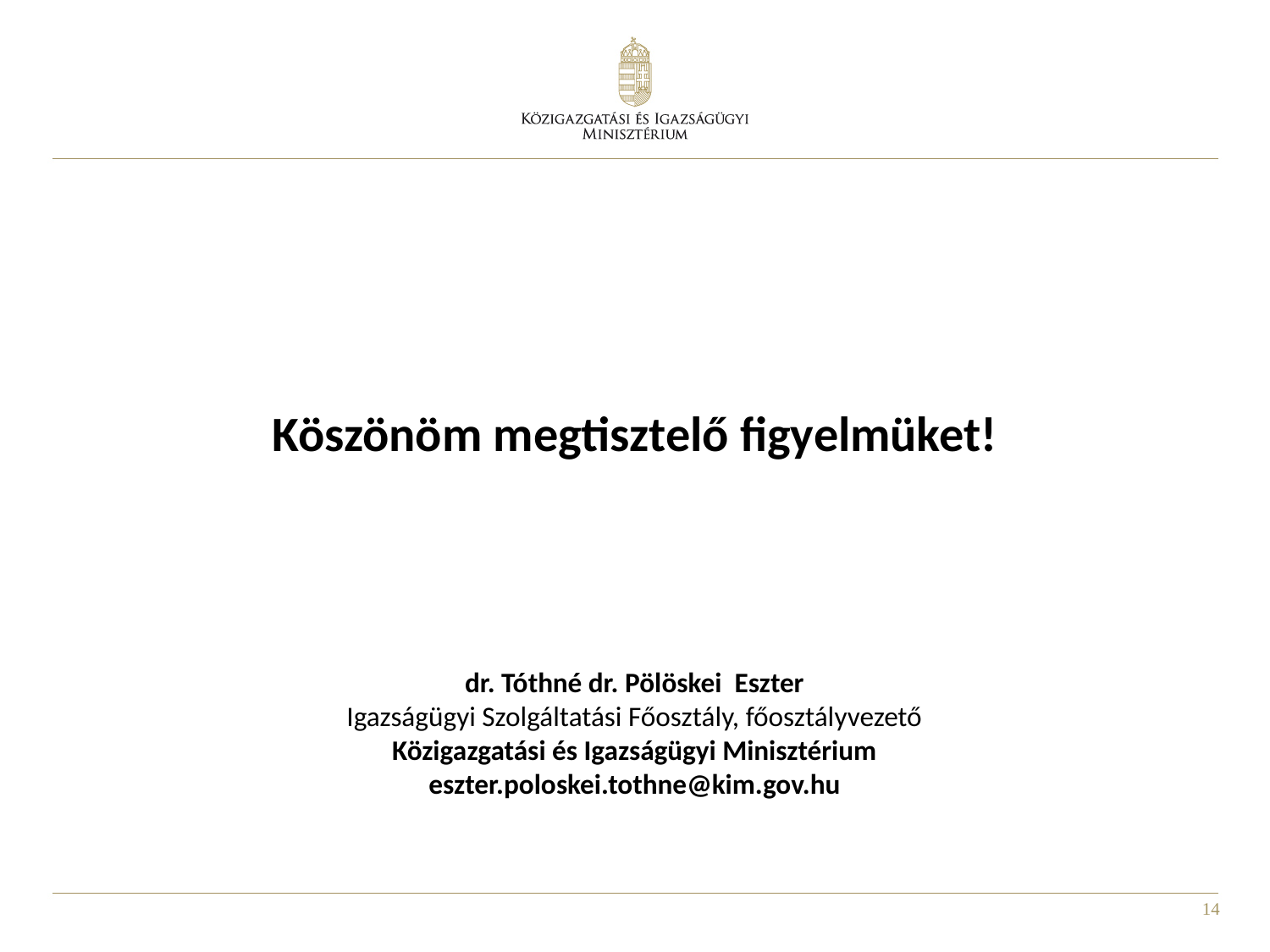

# Köszönöm megtisztelő figyelmüket! dr. Tóthné dr. Pölöskei  Eszter Igazságügyi Szolgáltatási Főosztály, főosztályvezető Közigazgatási és Igazságügyi Minisztérium eszter.poloskei.tothne@kim.gov.hu